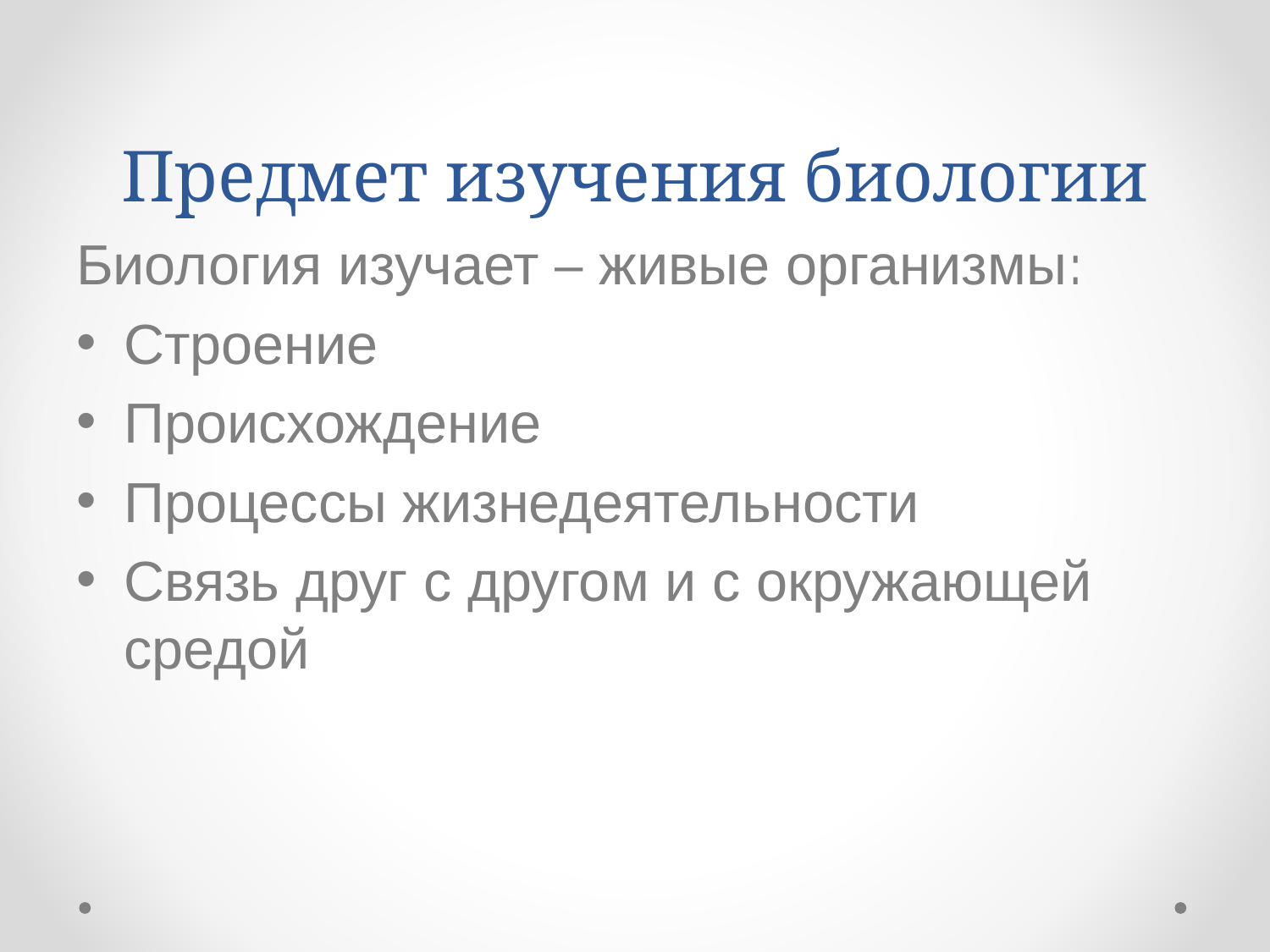

# Предмет изучения биологии
Биология изучает – живые организмы:
Строение
Происхождение
Процессы жизнедеятельности
Связь друг с другом и с окружающей средой